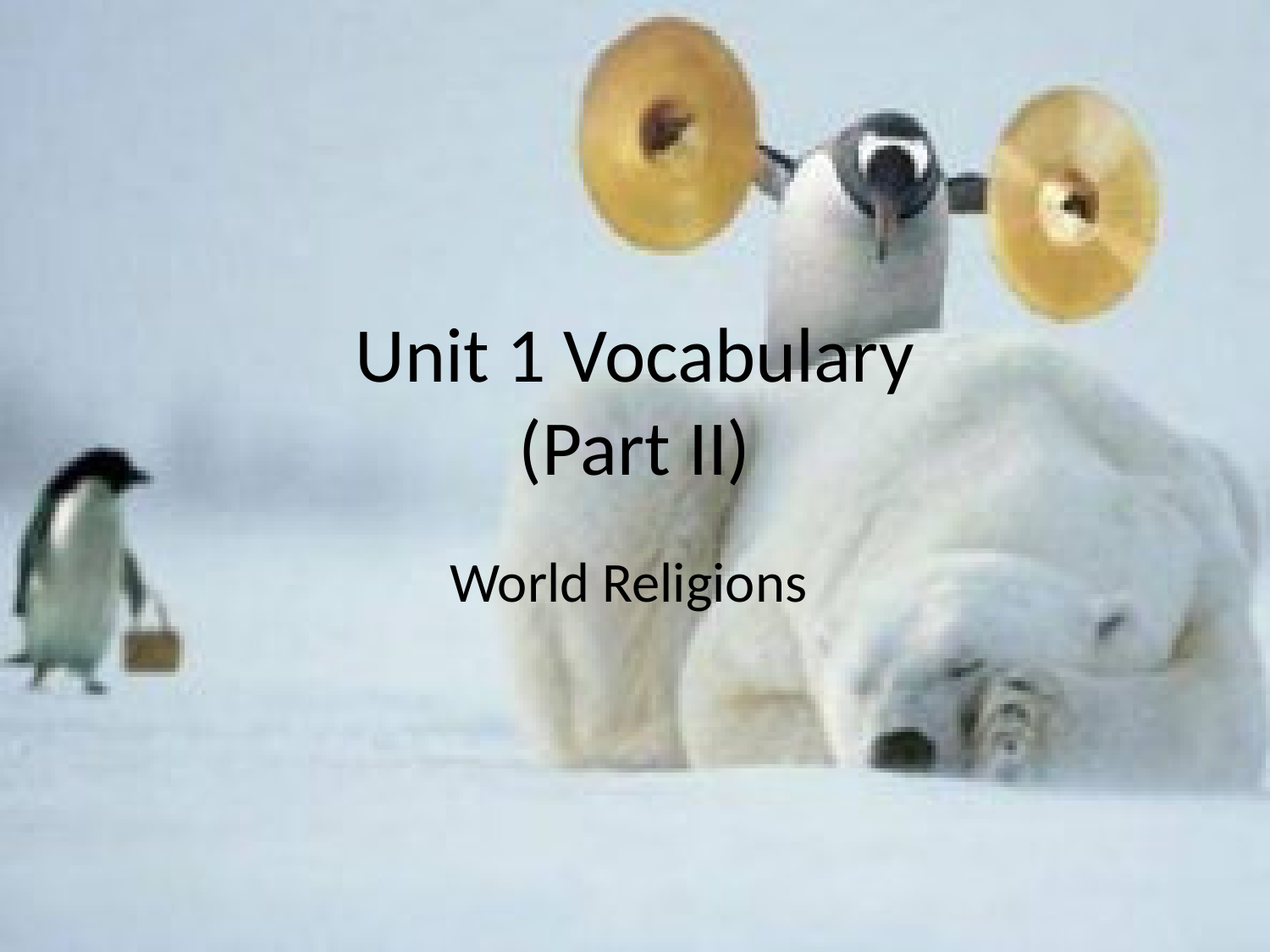

# Unit 1 Vocabulary (Part II)
World Religions